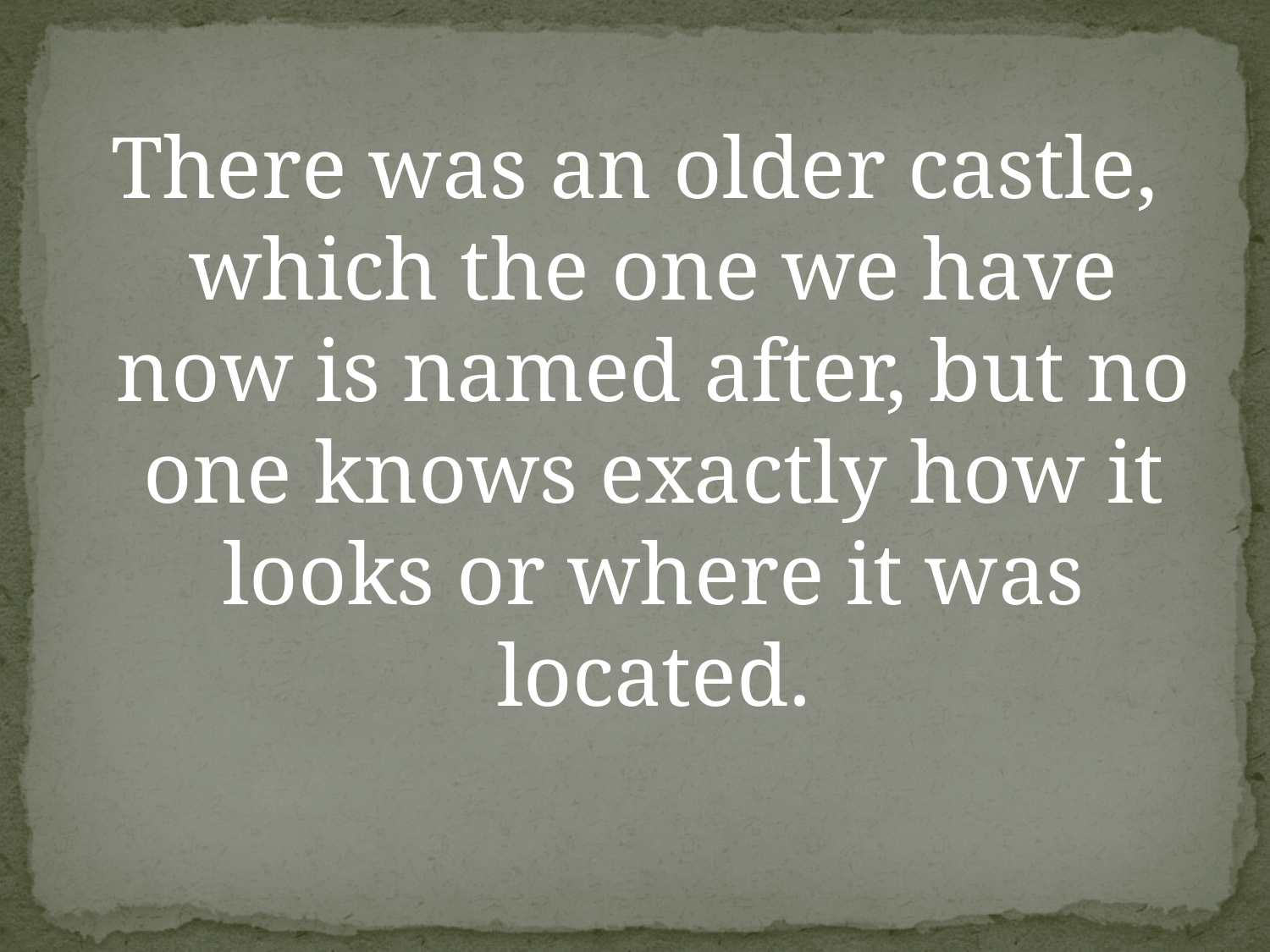

There was an older castle, which the one we have now is named after, but no one knows exactly how it looks or where it was located.